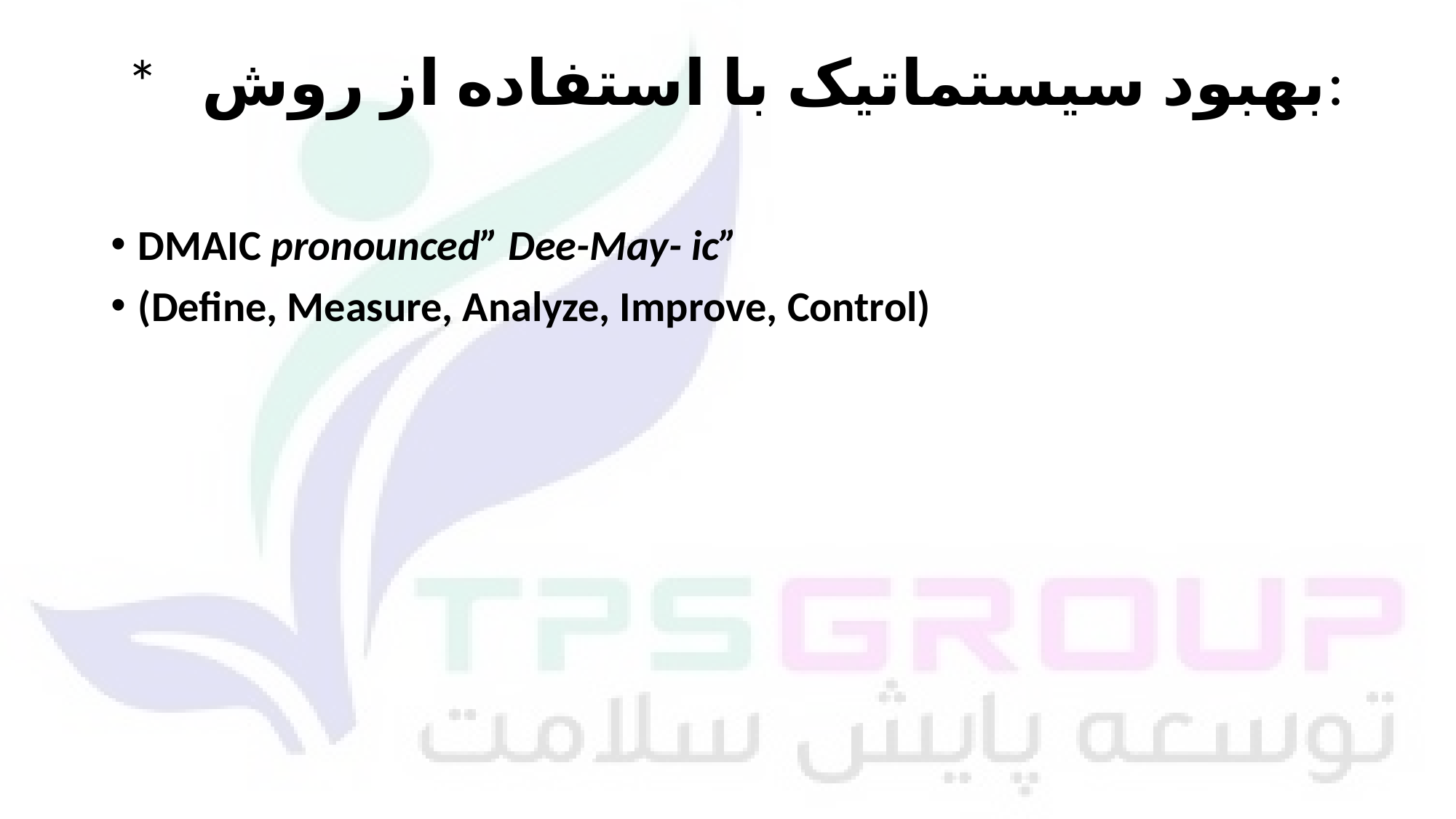

# *   بهبود سیستماتیک با استفاده از روش:
DMAIC pronounced” Dee-May- ic”
(Define, Measure, Analyze, Improve, Control)